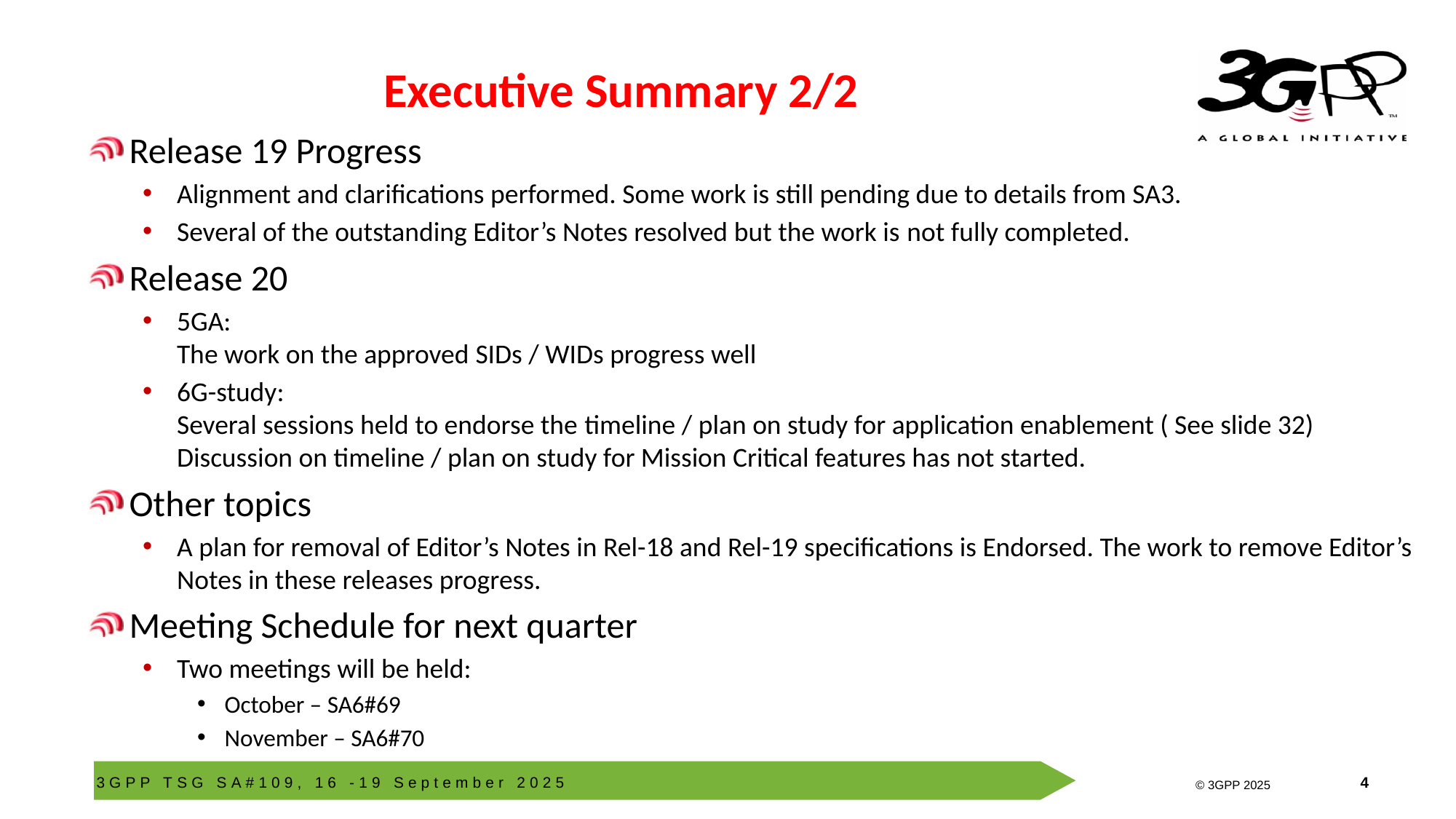

# Executive Summary 2/2
Release 19 Progress
Alignment and clarifications performed. Some work is still pending due to details from SA3.
Several of the outstanding Editor’s Notes resolved but the work is not fully completed.
Release 20
5GA:
The work on the approved SIDs / WIDs progress well
6G-study:
Several sessions held to endorse the timeline / plan on study for application enablement ( See slide 32)
Discussion on timeline / plan on study for Mission Critical features has not started.
Other topics
A plan for removal of Editor’s Notes in Rel-18 and Rel-19 specifications is Endorsed. The work to remove Editor’s Notes in these releases progress.
Meeting Schedule for next quarter
Two meetings will be held:
October – SA6#69
November – SA6#70